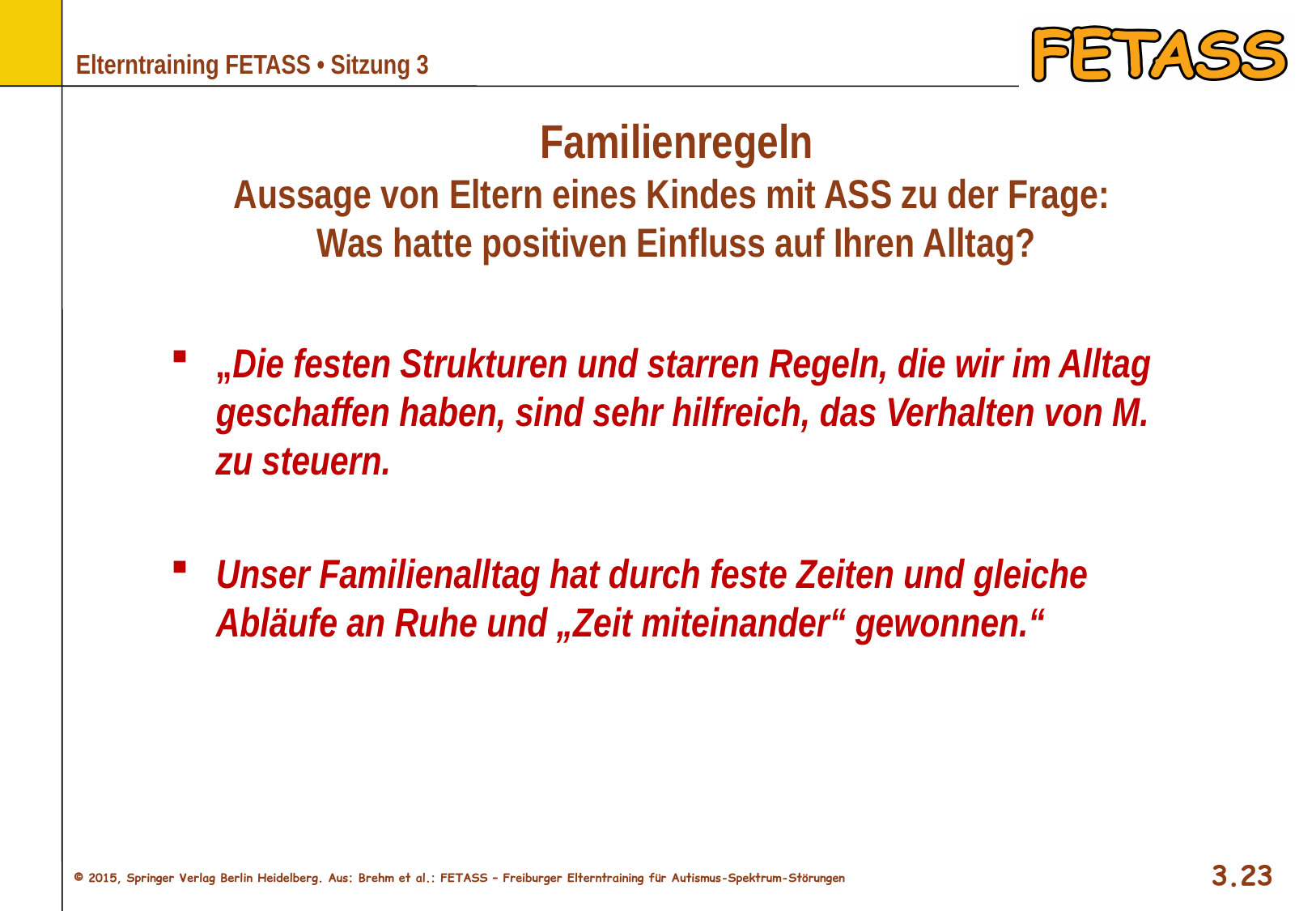

# Familienregeln Aussage von Eltern eines Kindes mit ASS zu der Frage: Was hatte positiven Einfluss auf Ihren Alltag?
„Die festen Strukturen und starren Regeln, die wir im Alltag geschaffen haben, sind sehr hilfreich, das Verhalten von M. zu steuern.

Unser Familienalltag hat durch feste Zeiten und gleiche Abläufe an Ruhe und „Zeit miteinander“ gewonnen.“